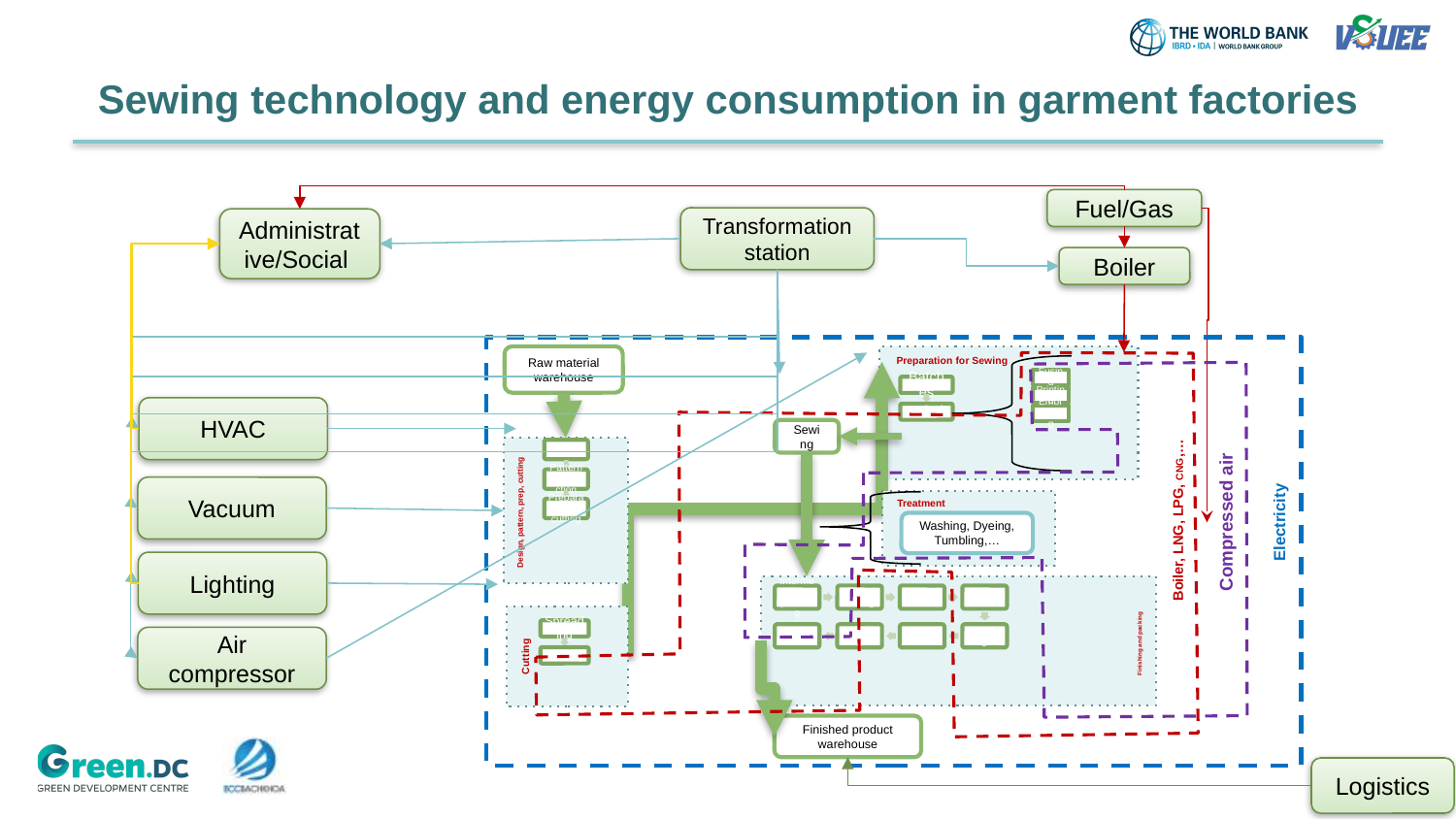

# Sewing technology and energy consumption in garment factories
Fuel/Gas
Transformation station
Administrative/Social
Boiler

Electricity
Raw material warehouse

Preparation for Sewing

Fusing

Printing

Embrodering

Batches

Label
Sewing

Design

Pattern construction

Preparation for cutting
Design, pattern, prep, cutting

Washing, Dyeing, Tumbling,…
Treatment

Intermediate pressing
Thread cutting
Inspection
Stain removal

Packing
Labeling
Folding
Pressing

Finishing and packing

Spreading

Cutting
Cutting
Finished product warehouse

 Boiler, LNG, LPG, CNG,…

Compressed air
HVAC
Vacuum
Lighting
Air compressor
Logistics